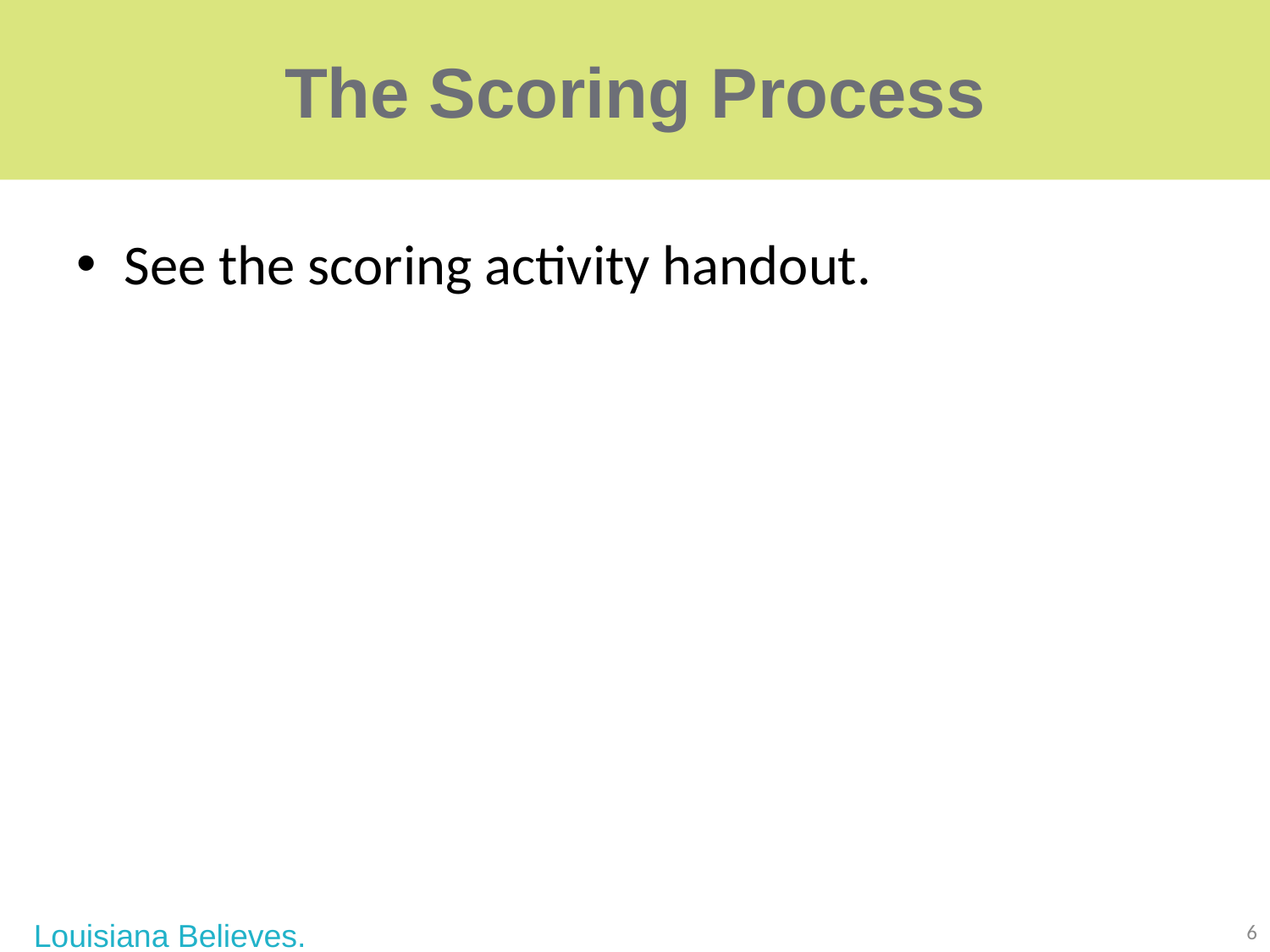

# The Scoring Process
See the scoring activity handout.
Louisiana Believes.
6